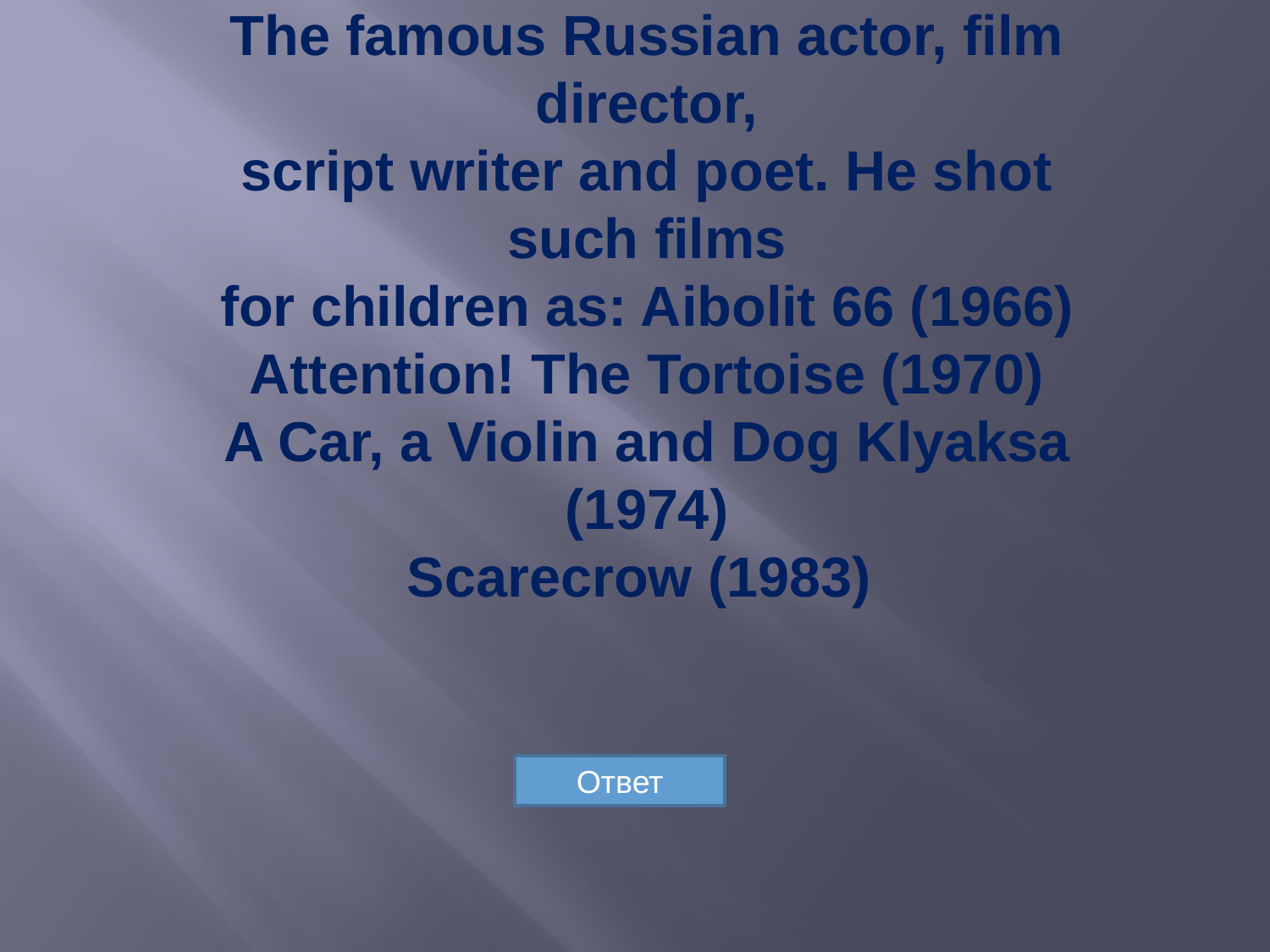

# The famous Russian actor, film director, script writer and poet. He shot such films for children as: Aibolit 66 (1966) Attention! The Tortoise (1970) A Car, a Violin and Dog Klyaksa (1974) Scarecrow (1983)